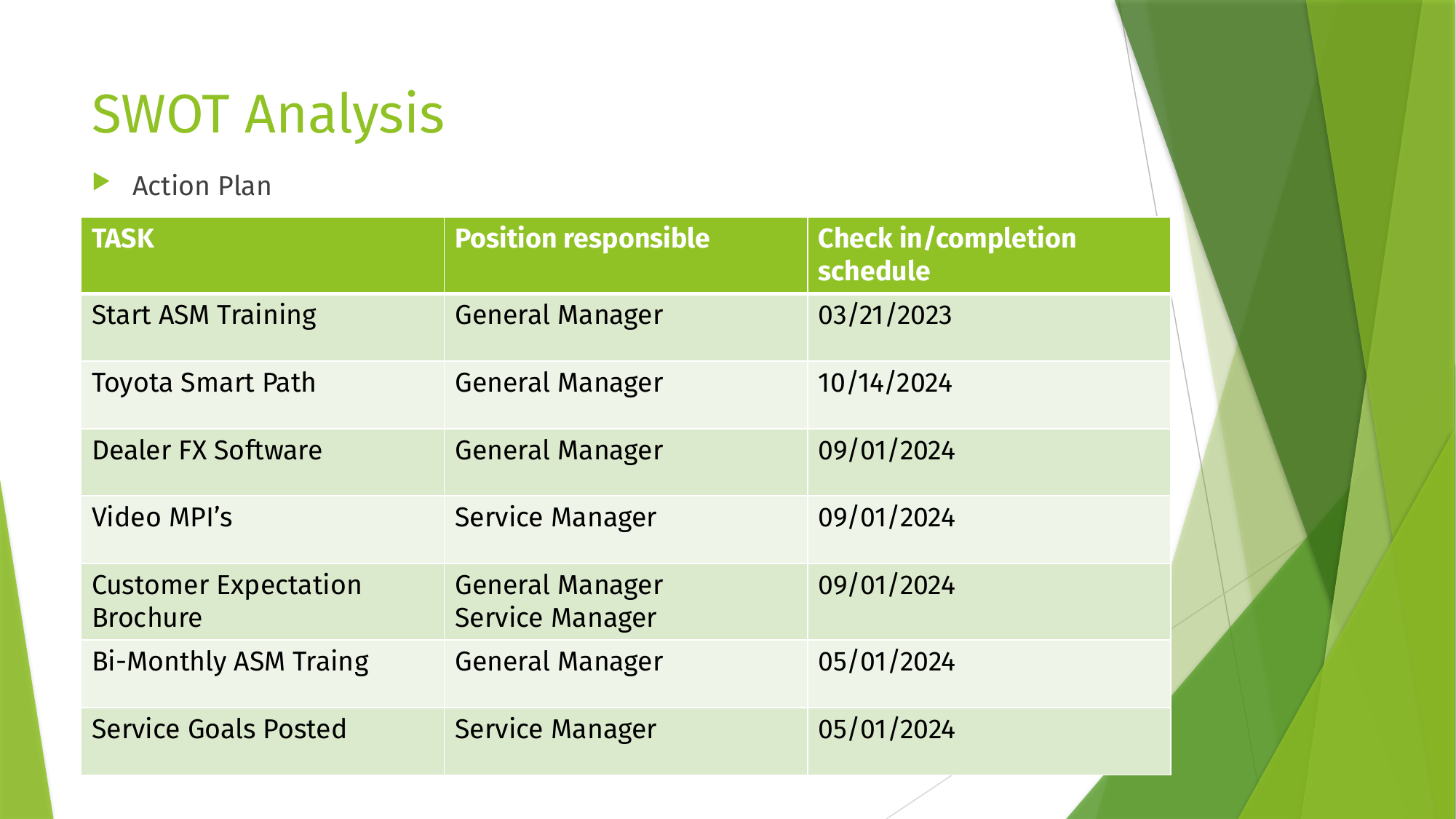

# SWOT Analysis
Action Plan

| TASK | Position responsible | Check in/completion schedule |
| --- | --- | --- |
| Start ASM Training | General Manager | 03/21/2023 |
| Toyota Smart Path | General Manager | 10/14/2024 |
| Dealer FX Software | General Manager | 09/01/2024 |
| Video MPI’s | Service Manager | 09/01/2024 |
| Customer Expectation Brochure | General Manager Service Manager | 09/01/2024 |
| Bi-Monthly ASM Traing | General Manager | 05/01/2024 |
| Service Goals Posted | Service Manager | 05/01/2024 |